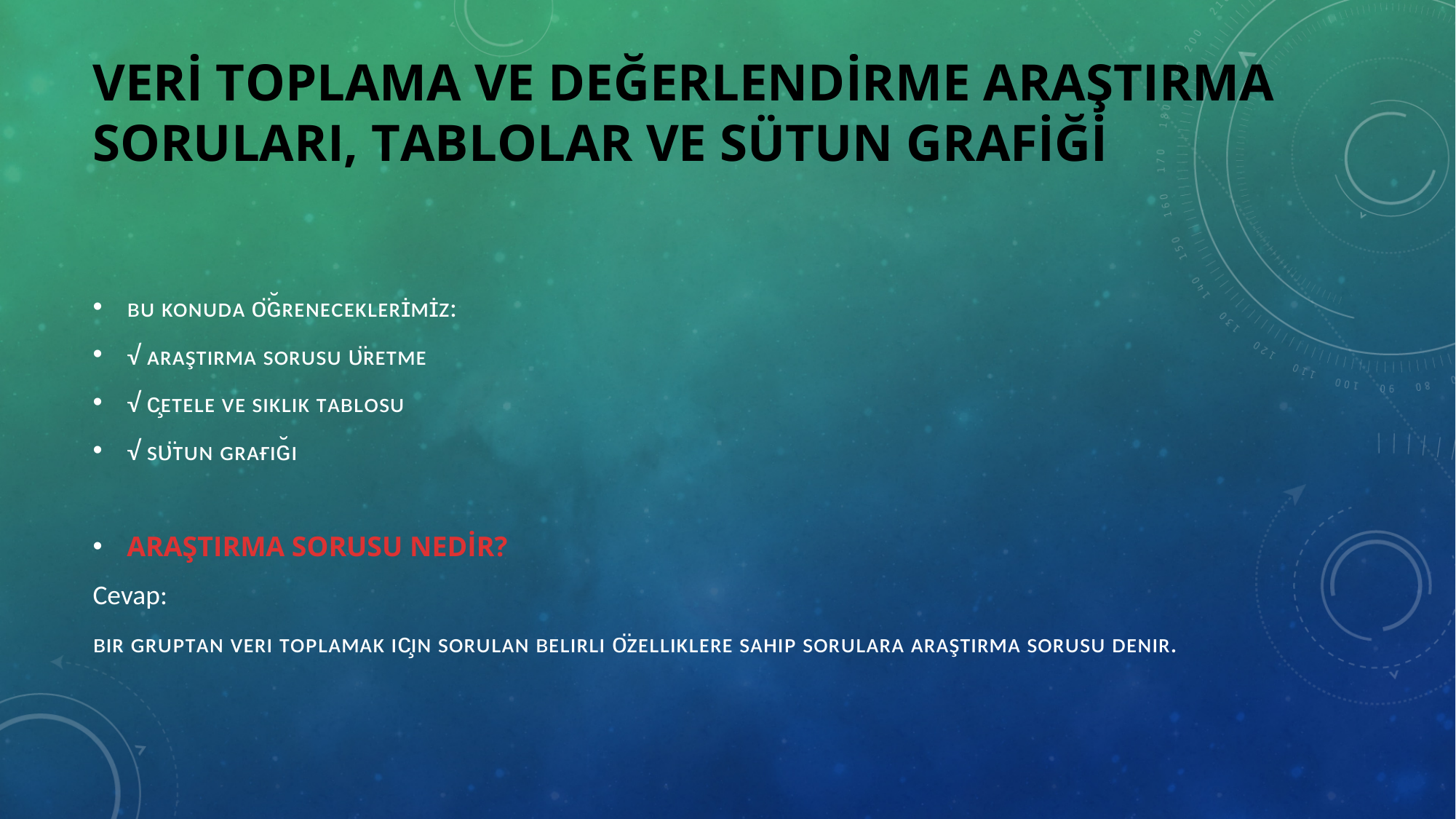

# VERİ TOPLAMA VE DEĞERLENDİRME ARAŞTIRMA SORULARI, TABLOLAR VE SÜTUN GRAFİĞİ
ʙᴜ ᴋᴏɴᴜᴅᴀ ᴏ̈ɢ̆ʀᴇɴᴇᴄᴇᴋʟᴇʀɪ̇ᴍɪ̇ᴢ:
√ ᴀʀᴀşᴛıʀᴍᴀ sᴏʀᴜsᴜ ᴜ̈ʀᴇᴛᴍᴇ
√ ᴄ̧ᴇᴛᴇʟᴇ ᴠᴇ sıᴋʟıᴋ ᴛᴀʙʟᴏsᴜ
√ sᴜ̈ᴛᴜɴ ɢʀᴀғɪɢ̆ɪ

ARAŞTIRMA SORUSU NEDİR?
Cevap:
ʙɪʀ ɢʀᴜᴘᴛᴀɴ ᴠᴇʀɪ ᴛᴏᴘʟᴀᴍᴀᴋ ɪᴄ̧ɪɴ sᴏʀᴜʟᴀɴ ʙᴇʟɪʀʟɪ ᴏ̈ᴢᴇʟʟɪᴋʟᴇʀᴇ sᴀʜɪᴘ sᴏʀᴜʟᴀʀᴀ ᴀʀᴀşᴛıʀᴍᴀ sᴏʀᴜsᴜ ᴅᴇɴɪʀ.